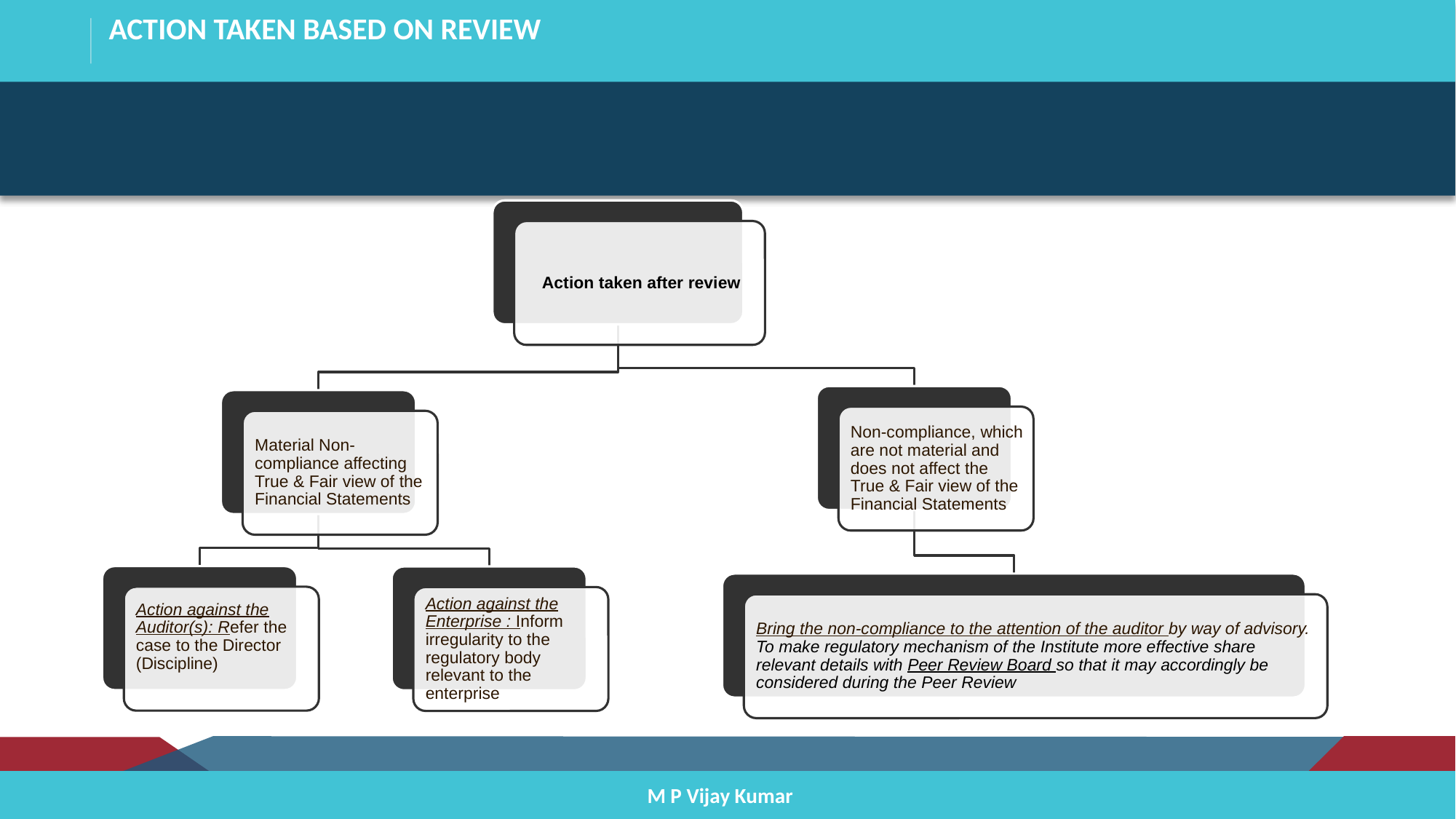

# Action Taken Based on Review
Action taken after review
Material Non-compliance affecting True & Fair view of the Financial Statements
Action against the Auditor(s): Refer the case to the Director (Discipline)

Action against the Enterprise : Inform irregularity to the regulatory body relevant to the enterprise
Non-compliance, which are not material and does not affect the True & Fair view of the Financial Statements
Bring the non-compliance to the attention of the auditor by way of advisory. To make regulatory mechanism of the Institute more effective share relevant details with Peer Review Board so that it may accordingly be considered during the Peer Review